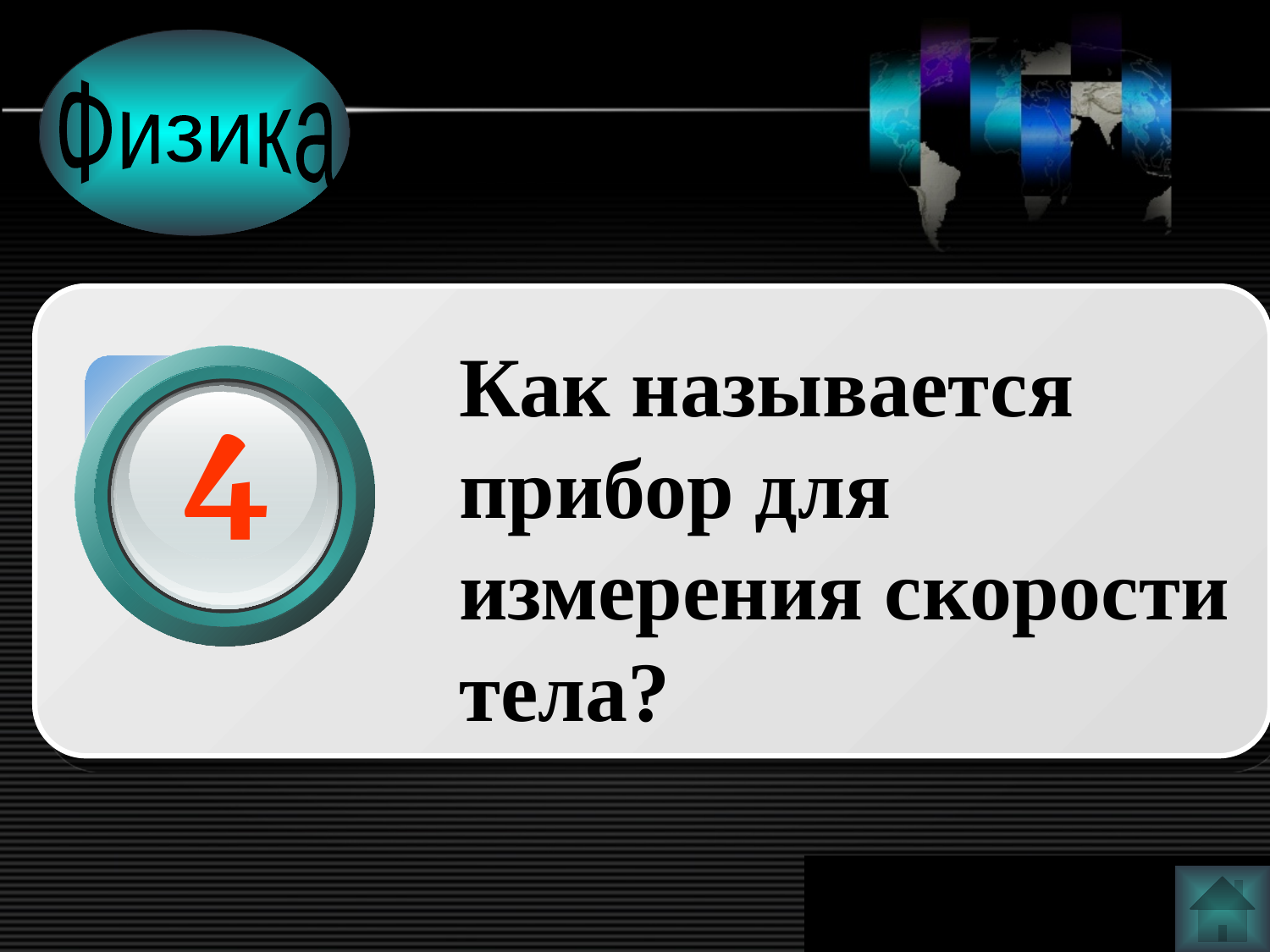

Физика

Как называется прибор для измерения скорости тела?

4

www.themegallery.com